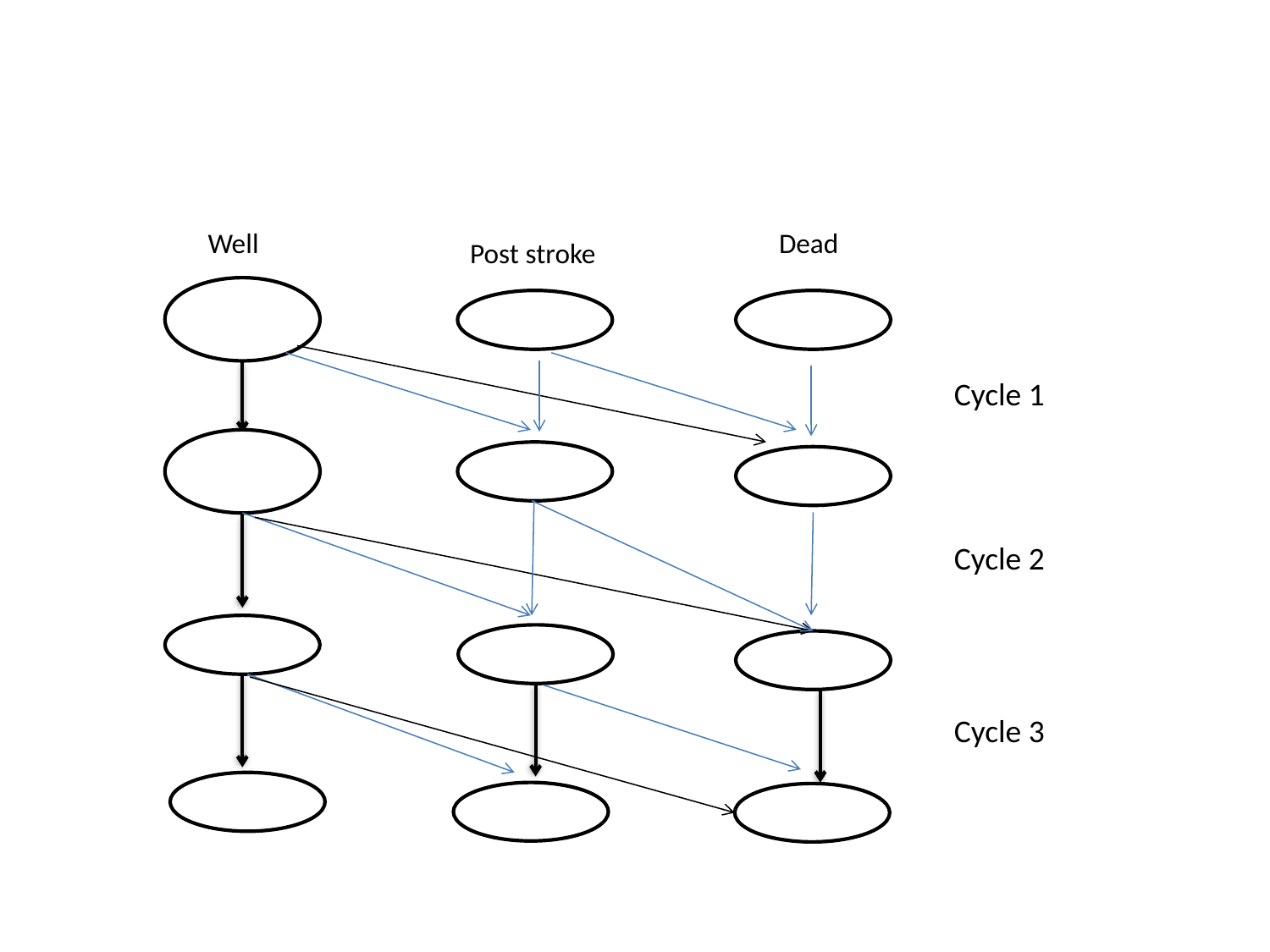

#
Well
Dead
Post stroke

Cycle 1

Cycle 2

Cycle 3